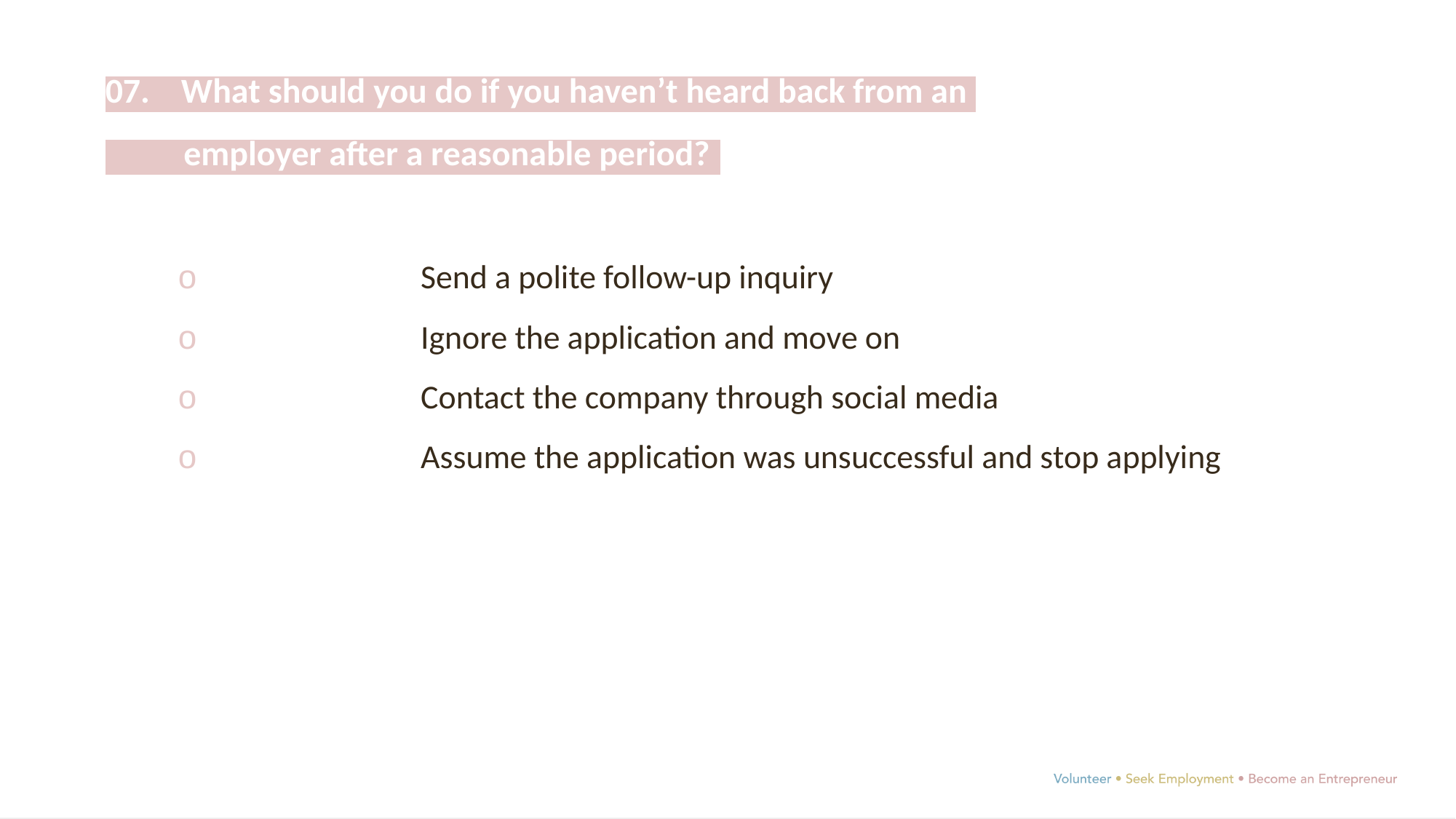

07.    What should you do if you haven’t heard back from an
	          employer after a reasonable period?.

o	Send a polite follow-up inquiry
o	Ignore the application and move on
o	Contact the company through social media
o	Assume the application was unsuccessful and stop applying